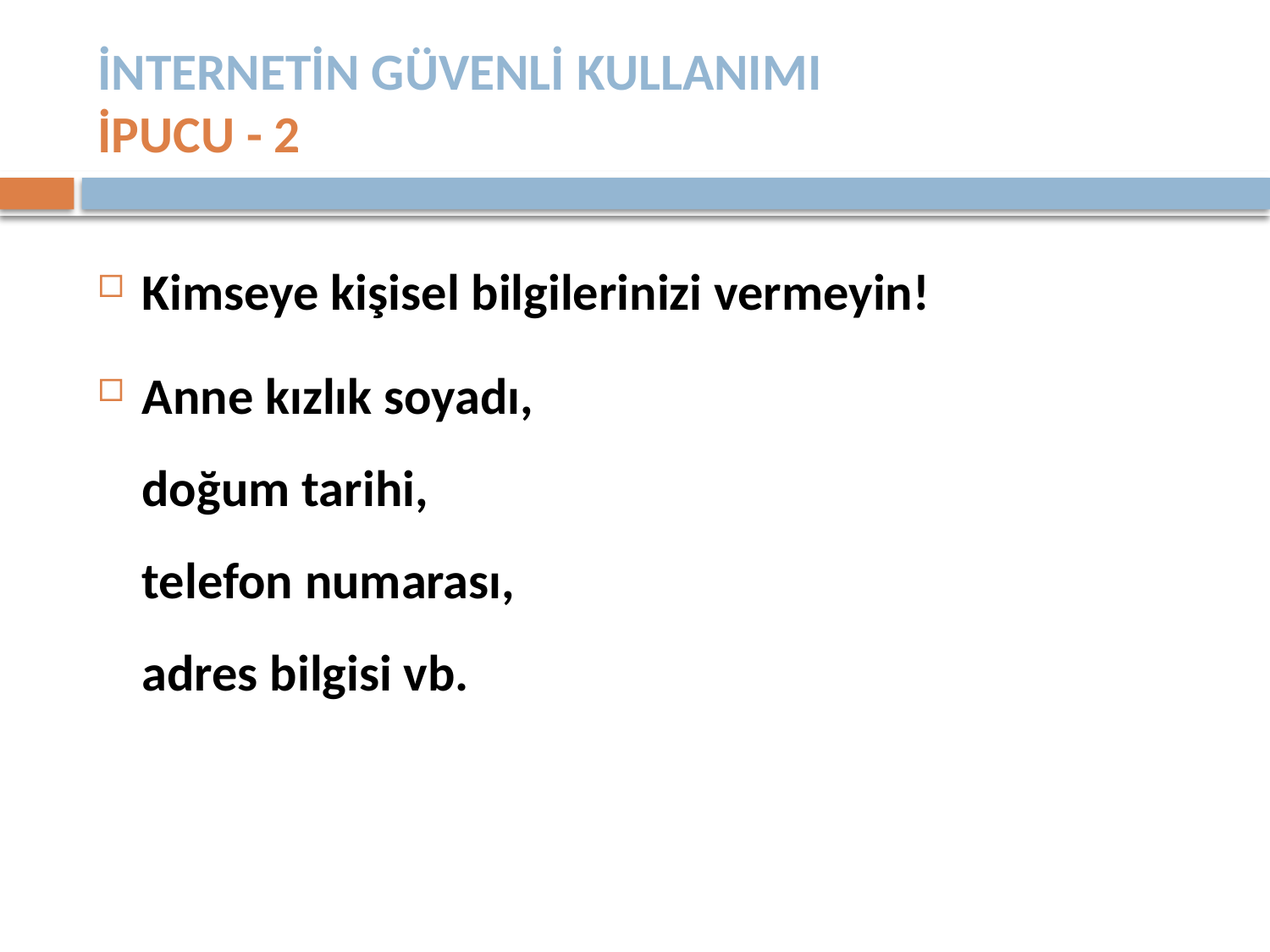

# İNTERNETİN GÜVENLİ KULLANIMI İPUCU - 2
Kimseye kişisel bilgilerinizi vermeyin!
Anne kızlık soyadı,
doğum tarihi,
telefon numarası,
adres bilgisi vb.